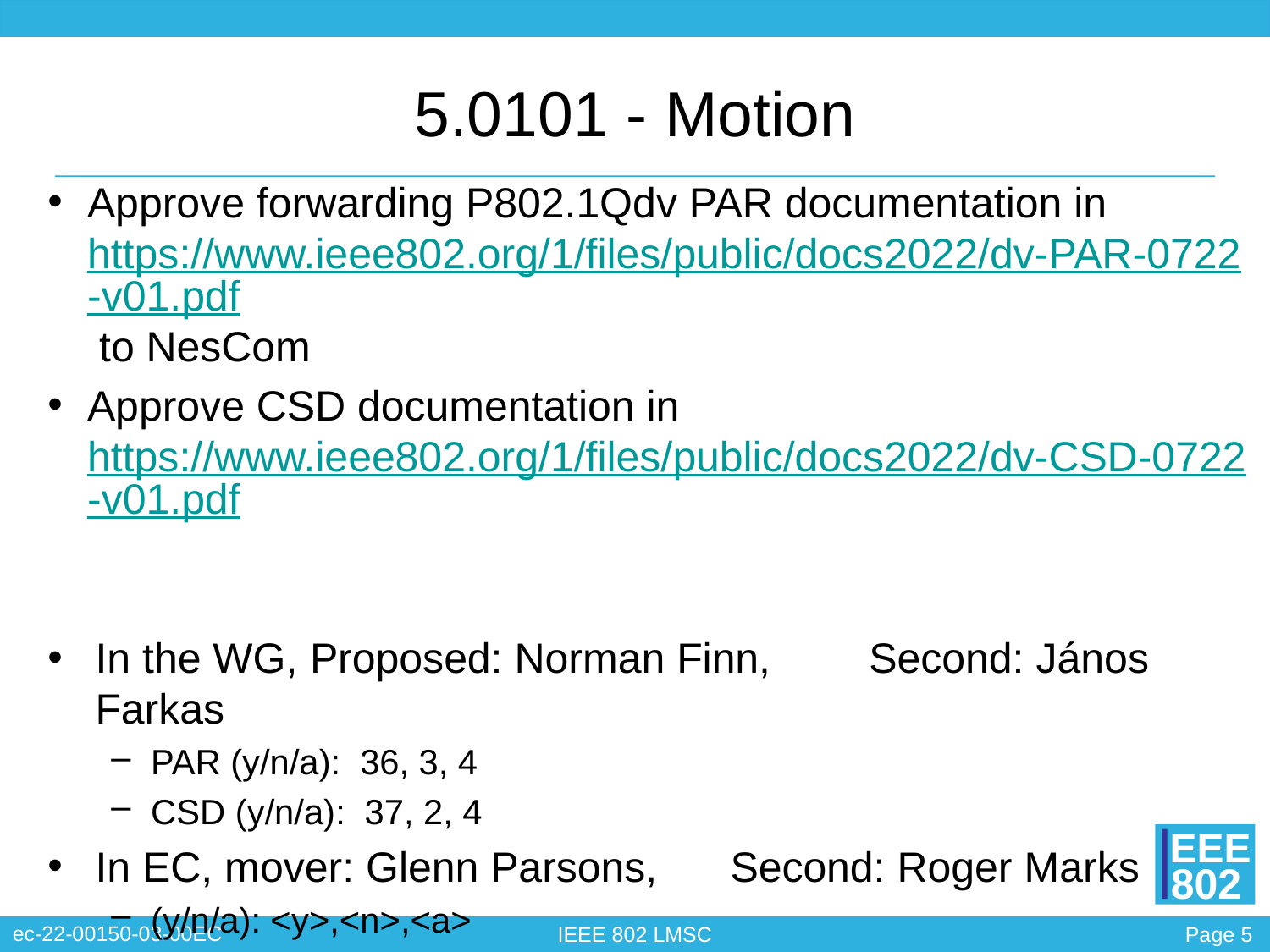

# 5.0101 - Motion
Approve forwarding P802.1Qdv PAR documentation in https://www.ieee802.org/1/files/public/docs2022/dv-PAR-0722-v01.pdf to NesCom
Approve CSD documentation in https://www.ieee802.org/1/files/public/docs2022/dv-CSD-0722-v01.pdf

In the WG, Proposed: Norman Finn,	 Second: János Farkas
PAR (y/n/a):  36, 3, 4
CSD (y/n/a):  37, 2, 4
In EC, mover: Glenn Parsons,	Second: Roger Marks
(y/n/a): <y>,<n>,<a>